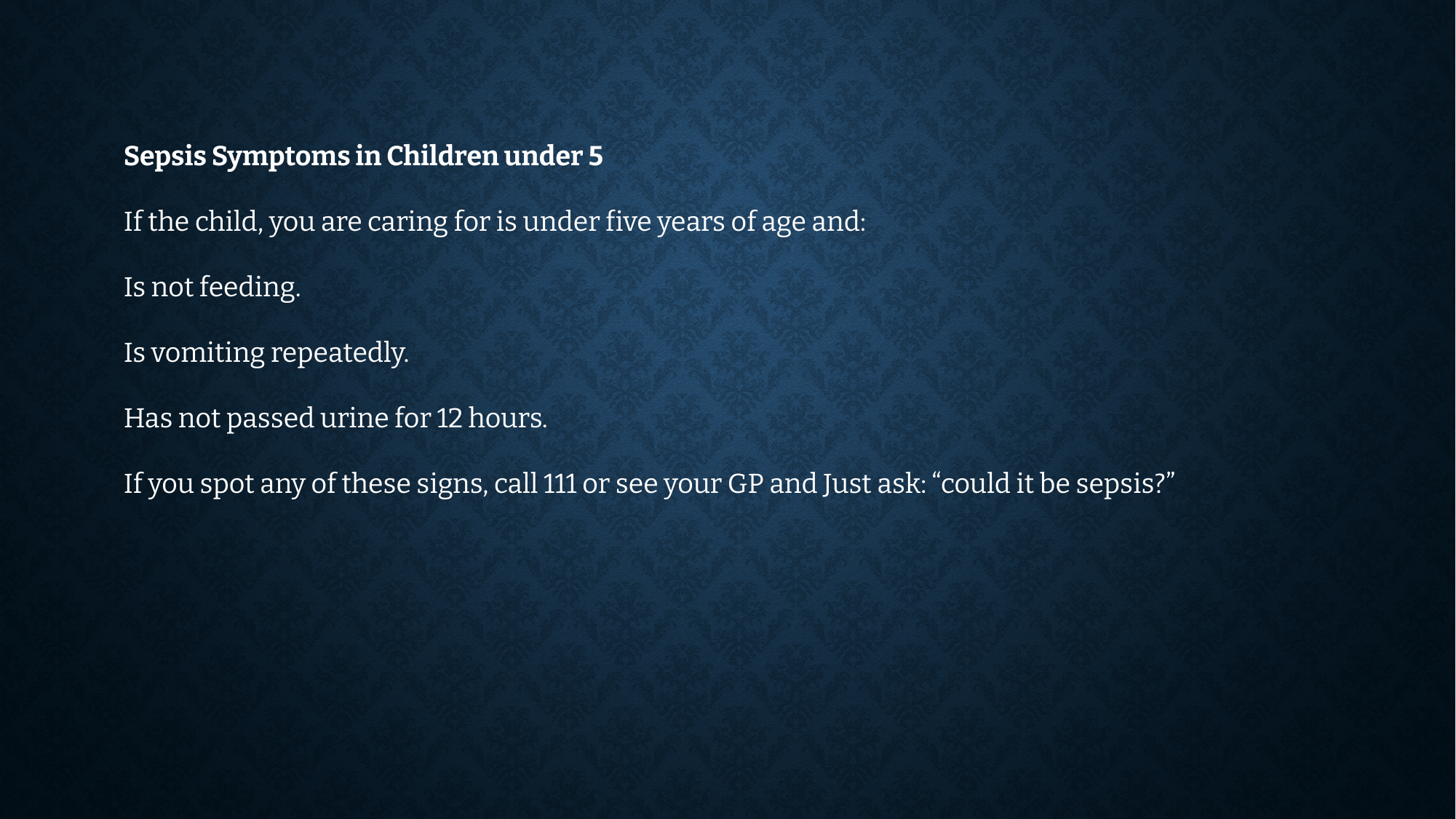

Sepsis Symptoms in Children under 5

If the child, you are caring for is under five years of age and:

Is not feeding.

Is vomiting repeatedly.

Has not passed urine for 12 hours.

If you spot any of these signs, call 111 or see your GP and Just ask: “could it be sepsis?”